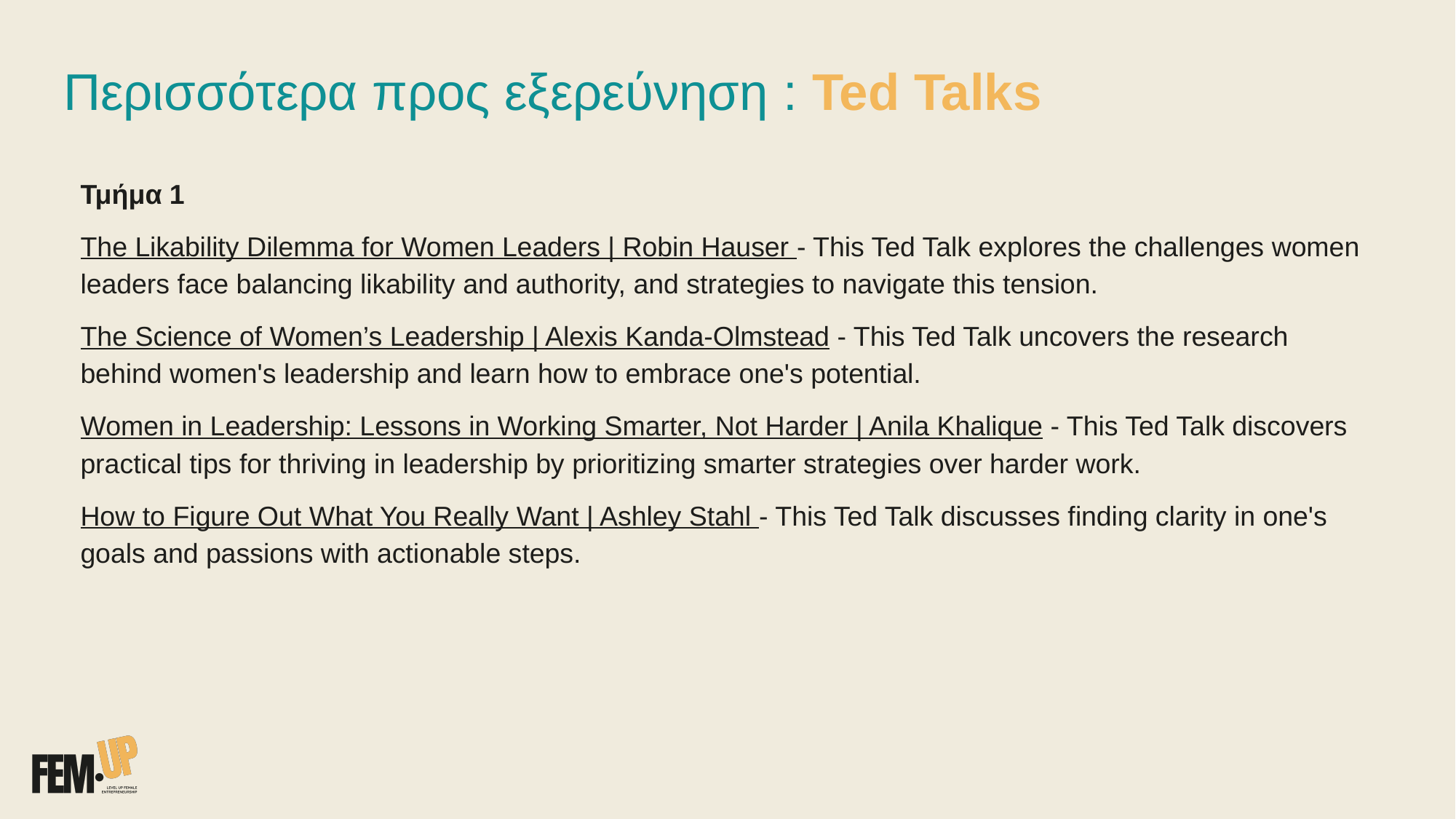

# Περισσότερα προς εξερεύνηση : Ted Talks
Τμήμα 1
The Likability Dilemma for Women Leaders | Robin Hauser - This Ted Talk explores the challenges women leaders face balancing likability and authority, and strategies to navigate this tension.
The Science of Women’s Leadership | Alexis Kanda-Olmstead - This Ted Talk uncovers the research behind women's leadership and learn how to embrace one's potential.
Women in Leadership: Lessons in Working Smarter, Not Harder | Anila Khalique - This Ted Talk discovers practical tips for thriving in leadership by prioritizing smarter strategies over harder work.
How to Figure Out What You Really Want | Ashley Stahl - This Ted Talk discusses finding clarity in one's goals and passions with actionable steps.